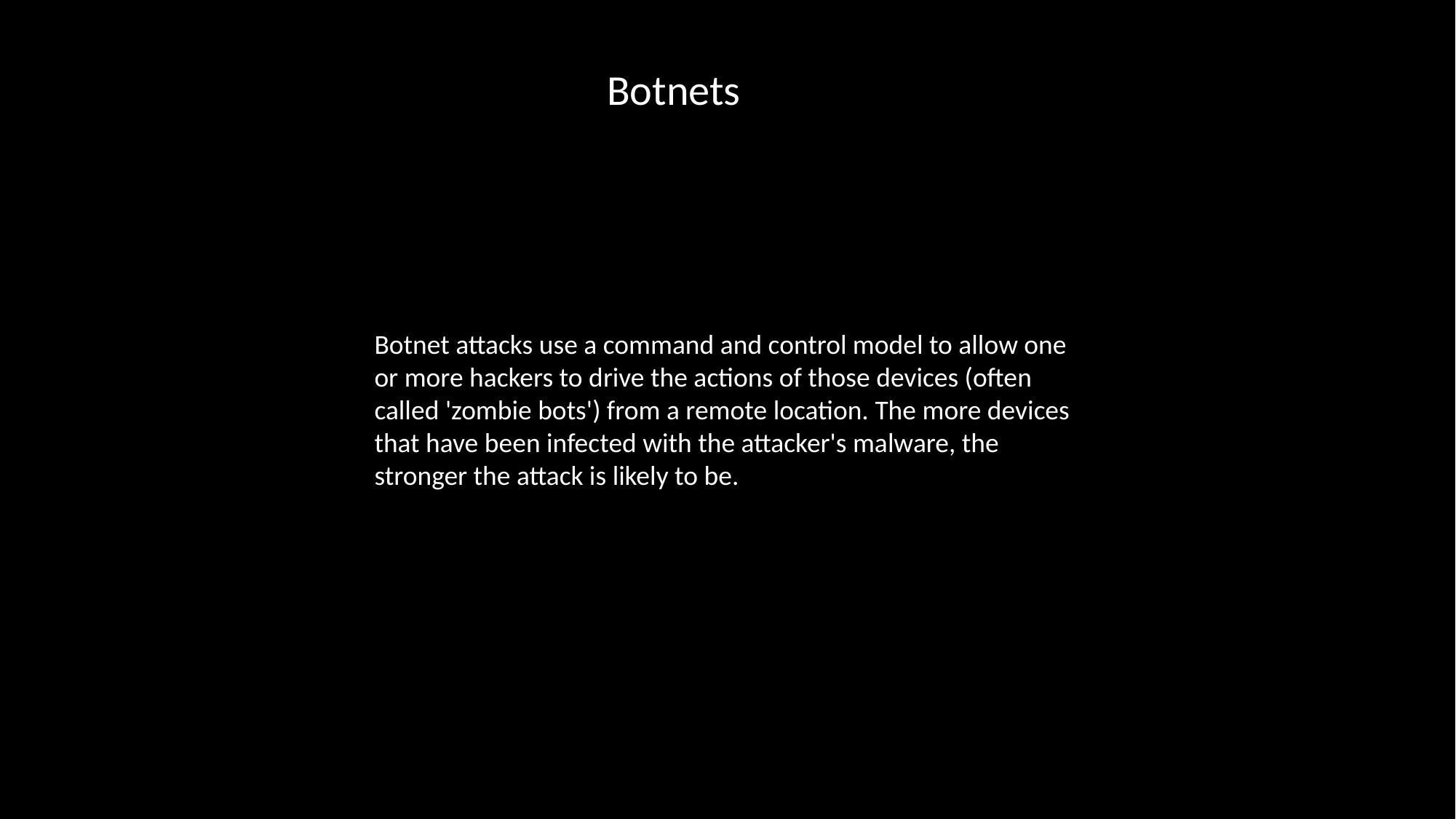

Botnets
Botnet attacks use a command and control model to allow one or more hackers to drive the actions of those devices (often called 'zombie bots') from a remote location. The more devices that have been infected with the attacker's malware, the stronger the attack is likely to be.